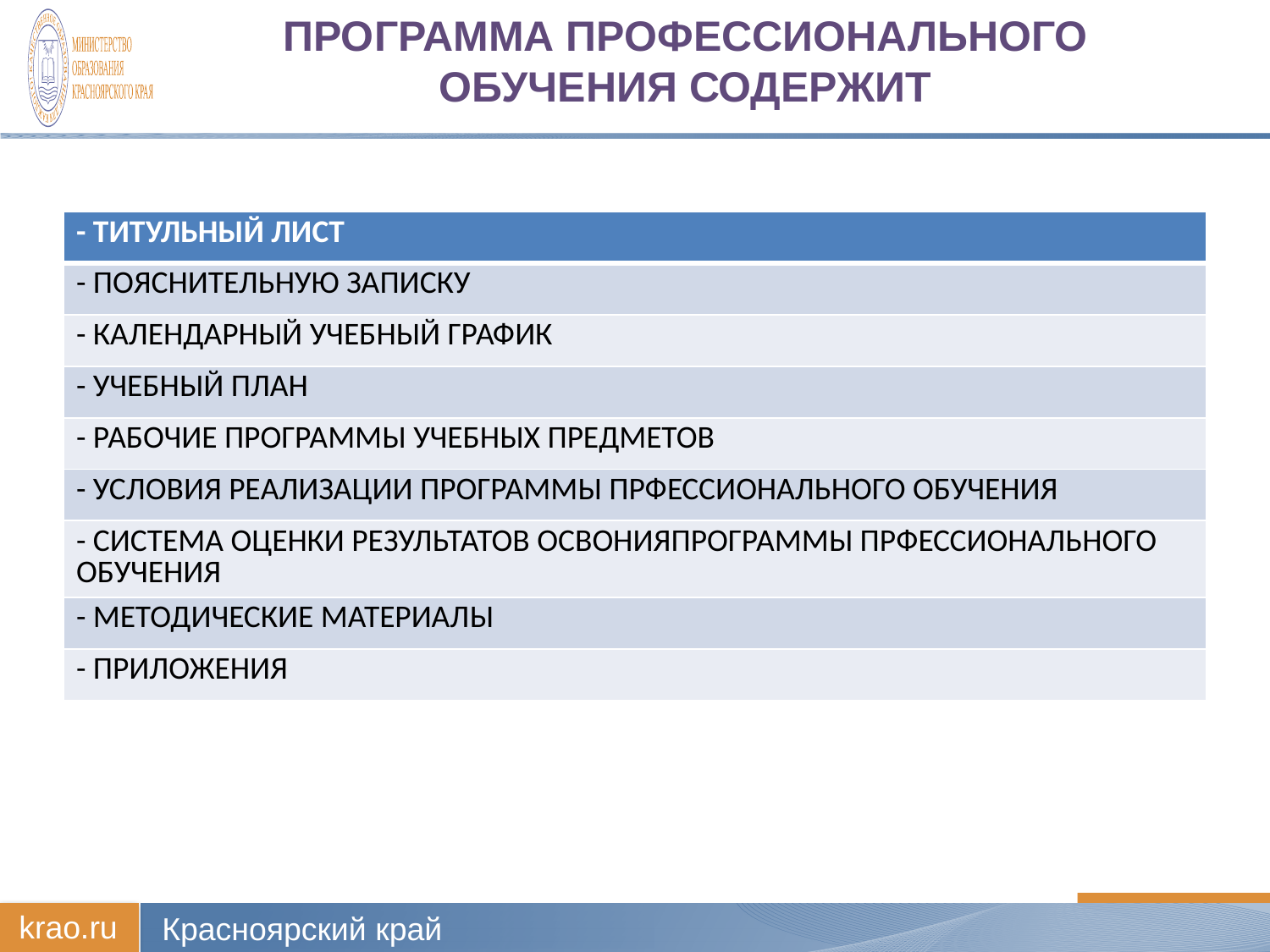

# Программа профессионального обучения содержит
| - ТИТУЛЬНЫЙ ЛИСТ |
| --- |
| - ПОЯСНИТЕЛЬНУЮ ЗАПИСКУ |
| - КАЛЕНДАРНЫЙ УЧЕБНЫЙ ГРАФИК |
| - УЧЕБНЫЙ ПЛАН |
| - РАБОЧИЕ ПРОГРАММЫ УЧЕБНЫХ ПРЕДМЕТОВ |
| - УСЛОВИЯ РЕАЛИЗАЦИИ ПРОГРАММЫ ПРФЕССИОНАЛЬНОГО ОБУЧЕНИЯ |
| - СИСТЕМА ОЦЕНКИ РЕЗУЛЬТАТОВ ОСВОНИЯПРОГРАММЫ ПРФЕССИОНАЛЬНОГО ОБУЧЕНИЯ |
| - МЕТОДИЧЕСКИЕ МАТЕРИАЛЫ |
| - ПРИЛОЖЕНИЯ |